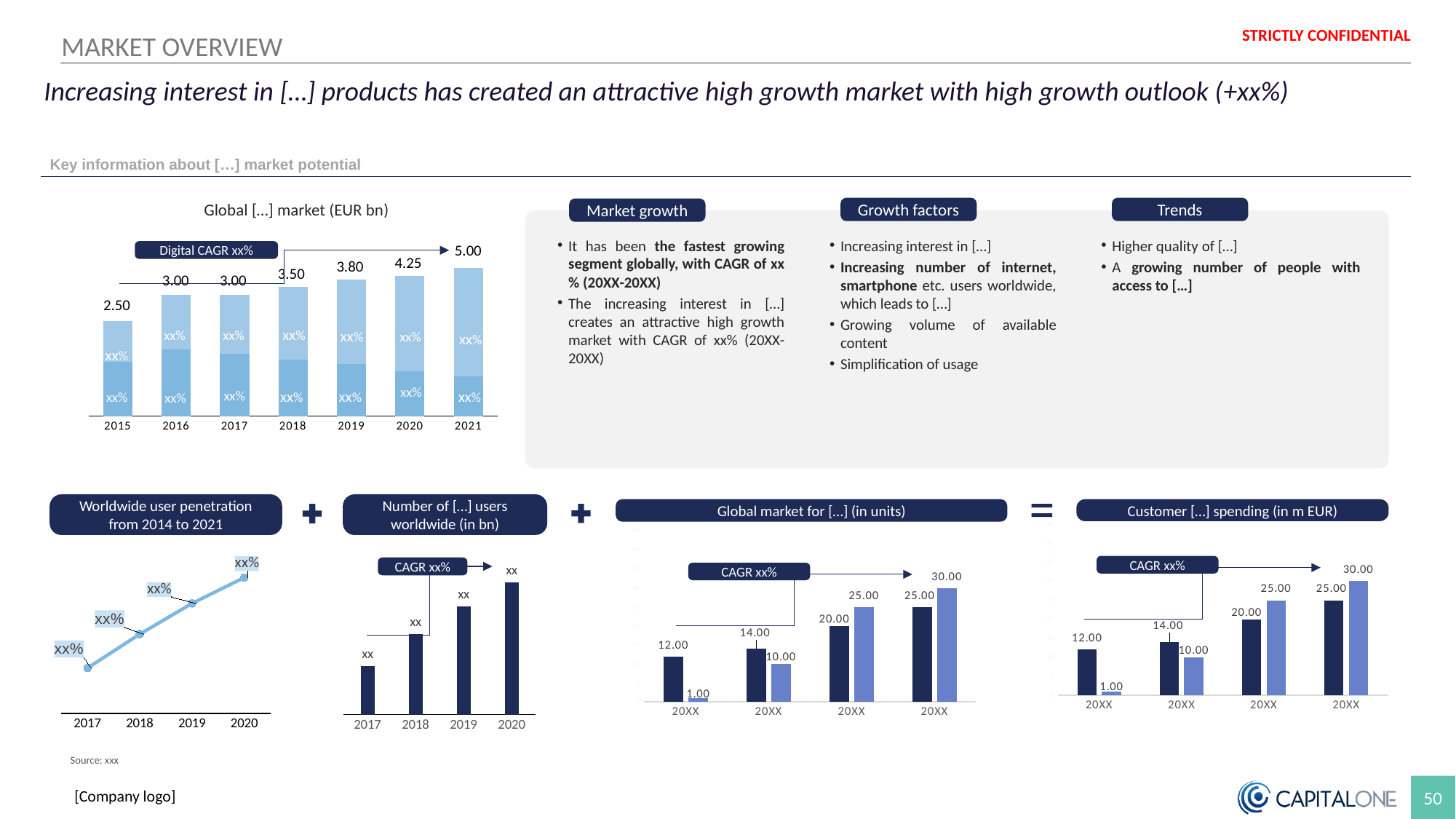

Colour palette

MARKET OVERVIEW
Increasing interest in […] products has created an attractive high growth market with high growth outlook (+xx%)

  Key information about […] market potential
Global […] market (EUR bn)
Growth factors
Trends
Market growth

### Chart

| Category | physical | digital |
|---|---|---|
| 2015 | 1.4249999999999998 | 1.075 |
| 2016 | 1.7600000000000002 | 1.4400000000000002 |
| 2017 | 1.6320000000000001 | 1.568 |
| 2018 | 1.496 | 1.9040000000000001 |
| 2019 | 1.368 | 2.232 |
| 2020 | 1.1840000000000002 | 2.5160000000000005 |
| 2021 | 1.053 | 2.847 |
5.00
4.25
3.80
3.50
3.00
3.00
2.50
xx%
xx%
xx%
xx%
xx%
xx%
xx%
xx%
xx%
xx%
xx%
xx%
xx%
xx%

It has been the fastest growing segment globally, with CAGR of xx% (20XX-20XX)
The increasing interest in […] creates an attractive high growth market with CAGR of xx% (20XX-20XX)
Increasing interest in […]
Increasing number of internet, smartphone etc. users worldwide, which leads to […]
Growing volume of available content
Simplification of usage

Higher quality of […]
A growing number of people with access to […]
Digital CAGR xx%
43%
57%
Worldwide user penetration from 2014 to 2021
Number of […] users worldwide (in bn)

### Chart

| Category | Item 1 | Item 2 |
|---|---|---|
| 20XX | 12.0 | 1.0 |
| 20XX | 14.0 | 10.0 |
| 20XX | 20.0 | 25.0 |
| 20XX | 25.0 | 30.0 |
Customer […] spending (in m EUR)
Global market for […] (in units)

### Chart

| Category | Item 1 | Item 2 |
|---|---|---|
| 20XX | 12.0 | 1.0 |
| 20XX | 14.0 | 10.0 |
| 20XX | 20.0 | 25.0 |
| 20XX | 25.0 | 30.0 |

### Chart

| Category | Worldwide internet user penetration from 2014 to 2021 |
|---|---|
| 2017 | 0.468 |
| 2018 | 0.489 |
| 2019 | 0.508 |
| 2020 | 0.524 |

### Chart

| Category | Number of smartphones users worldwide (in billions) |
|---|---|
| 2017 | 2.32 |
| 2018 | 2.53 |
| 2019 | 2.71 |
| 2020 | 2.87 |
CAGR xx%
CAGR xx%
CAGR xx%
Source: xxx